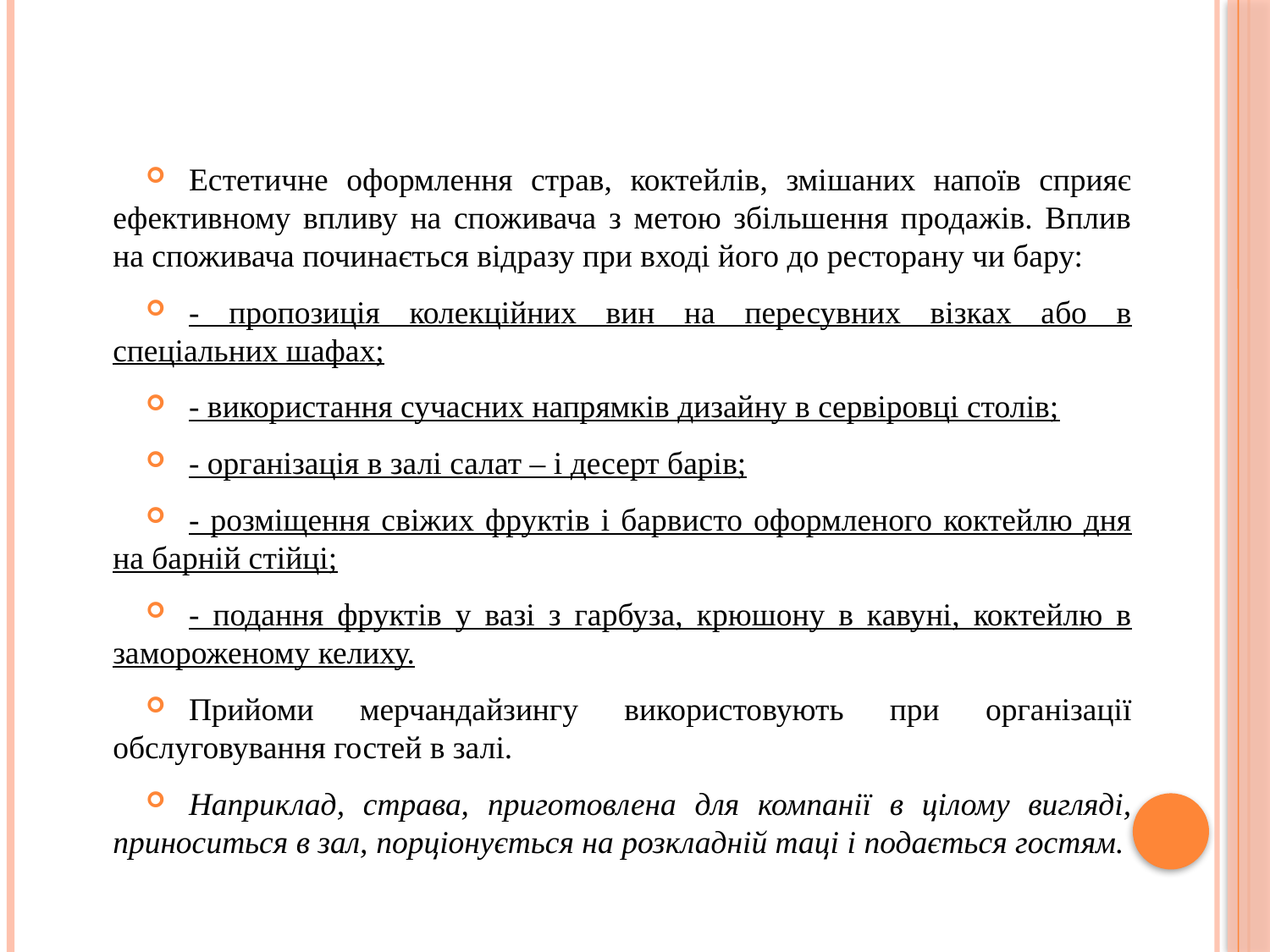

Естетичне оформлення страв, коктейлів, змішаних напоїв сприяє ефективному впливу на споживача з метою збільшення продажів. Вплив на споживача починається відразу при вході його до ресторану чи бару:
- пропозиція колекційних вин на пересувних візках або в спеціальних шафах;
- використання сучасних напрямків дизайну в сервіровці столів;
- організація в залі салат – і десерт барів;
- розміщення свіжих фруктів і барвисто оформленого коктейлю дня на барній стійці;
- подання фруктів у вазі з гарбуза, крюшону в кавуні, коктейлю в замороженому келиху.
Прийоми мерчандайзингу використовують при організації обслуговування гостей в залі.
Наприклад, страва, приготовлена для компанії в цілому вигляді, приноситься в зал, порціонується на розкладній таці і подається гостям.